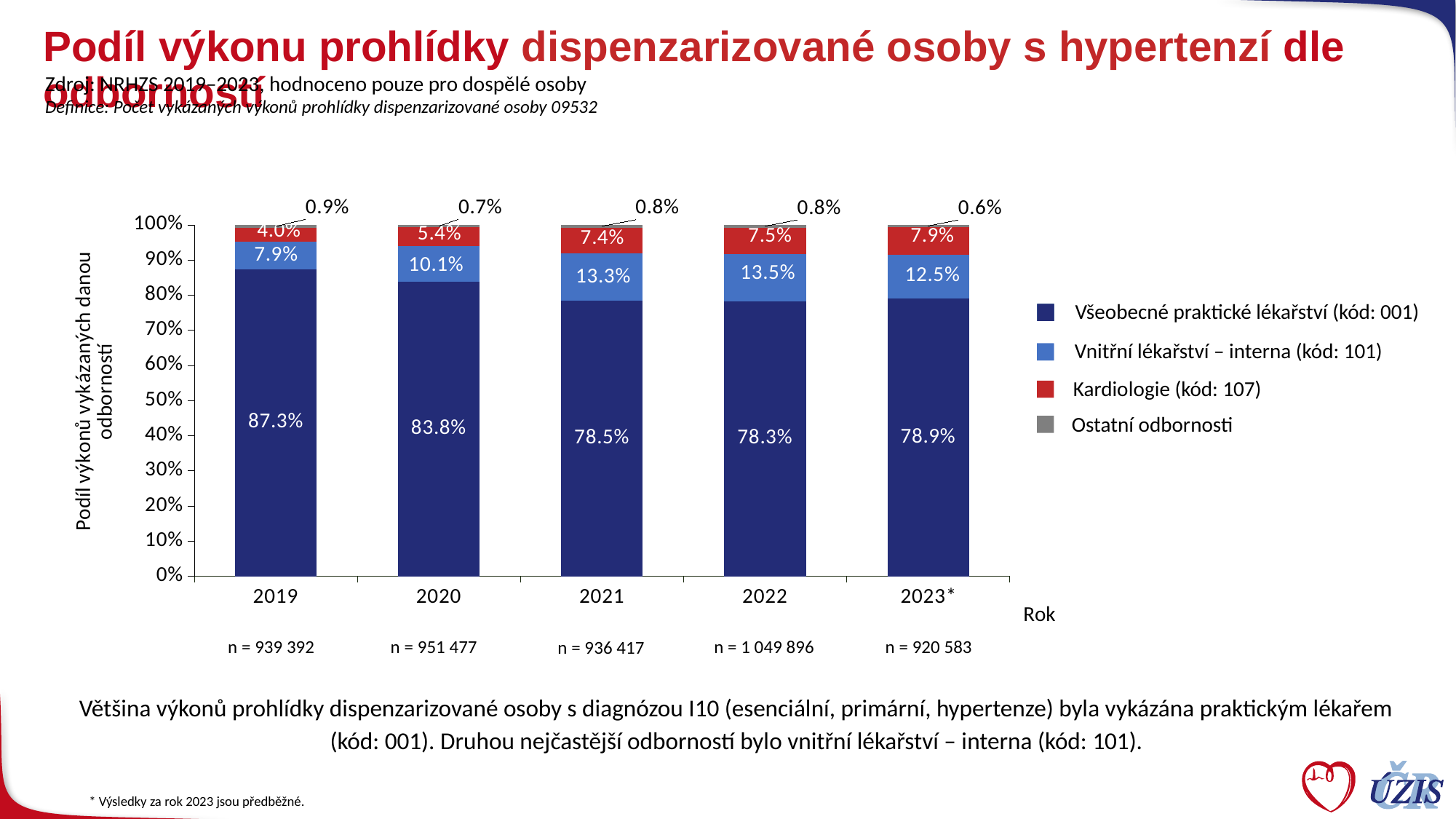

# Podíl výkonu prohlídky dispenzarizované osoby s hypertenzí dle odborností
Zdroj: NRHZS 2019–2023, hodnoceno pouze pro dospělé osoby
Definice: Počet vykázaných výkonů prohlídky dispenzarizované osoby 09532

### Chart

| Category | Praktik | Internista | Kardiolog | Ostatní  |
|---|---|---|---|---|
| 2019 | 0.8728134793568606 | 0.07870409796975064 | 0.039630952786483174 | 0.008851469886905572 |
| 2020 | 0.8382178444670759 | 0.10088630623756538 | 0.054051753221570256 | 0.006844096073788436 |
| 2021 | 0.7845521813465582 | 0.13325793957179333 | 0.07441983646174728 | 0.007770042619901177 |
| 2022 | 0.7825194114464671 | 0.13512195493648896 | 0.0747216867194465 | 0.007636946897597477 |
| 2023* | 0.7894399527256097 | 0.12487086987267851 | 0.07933016360284732 | 0.006359013798864415 |
n = 951 477
n = 1 049 896
n = 920 583
n = 939 392
n = 936 417
Všeobecné praktické lékařství (kód: 001)

Vnitřní lékařství – interna (kód: 101)

Ostatní odbornosti

Kardiologie (kód: 107)

Většina výkonů prohlídky dispenzarizované osoby s diagnózou I10 (esenciální, primární, hypertenze) byla vykázána praktickým lékařem
(kód: 001). Druhou nejčastější odborností bylo vnitřní lékařství – interna (kód: 101).
* Výsledky za rok 2023 jsou předběžné.